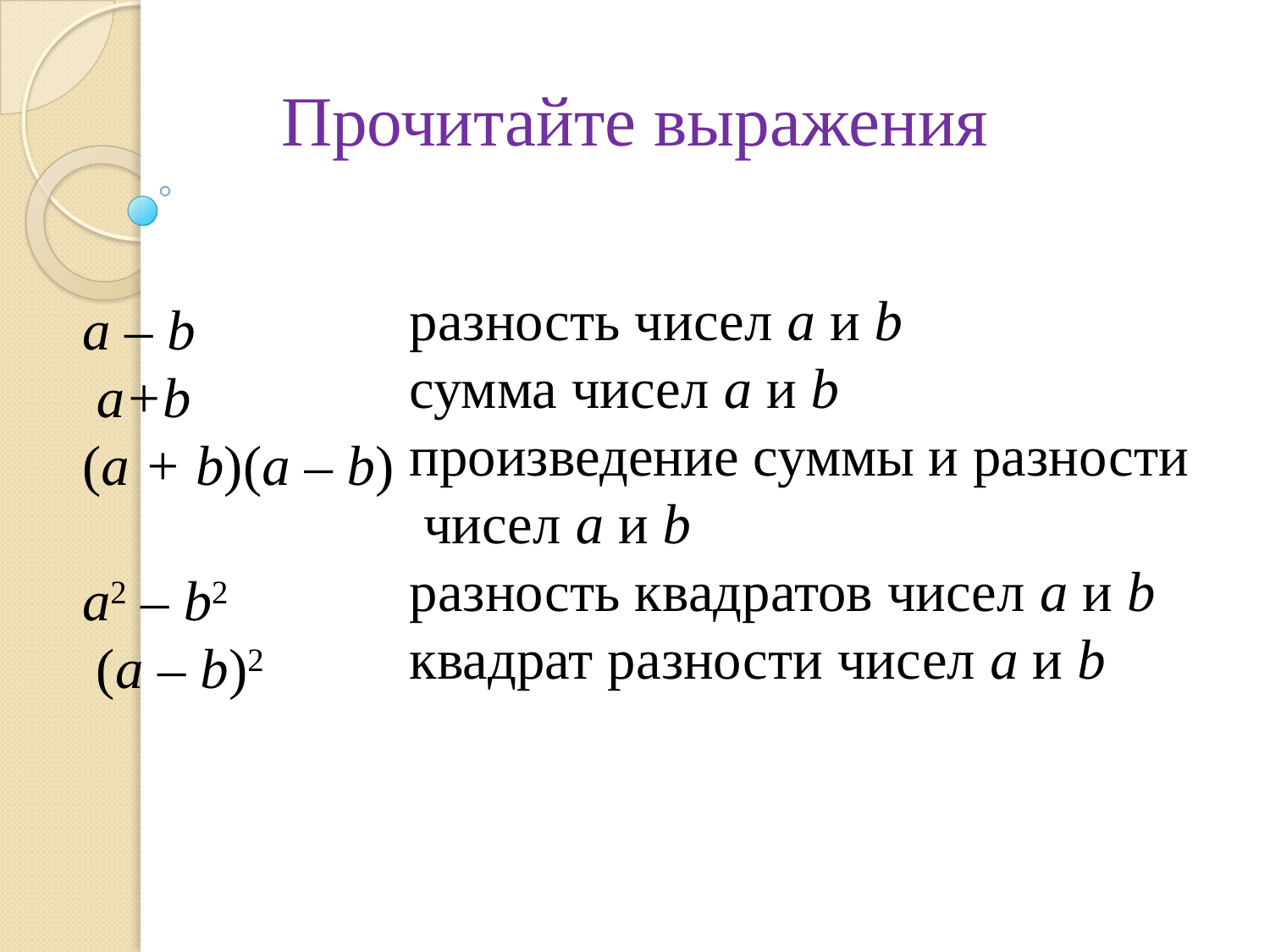

Прочитайте выражения
разность чисел а и b
сумма чисел а и b
произведение суммы и разности
 чисел а и b
разность квадратов чисел а и b
квадрат разности чисел а и b

a – b
 a+b
(a + b)(a – b)

a2 – b2
 (a – b)2